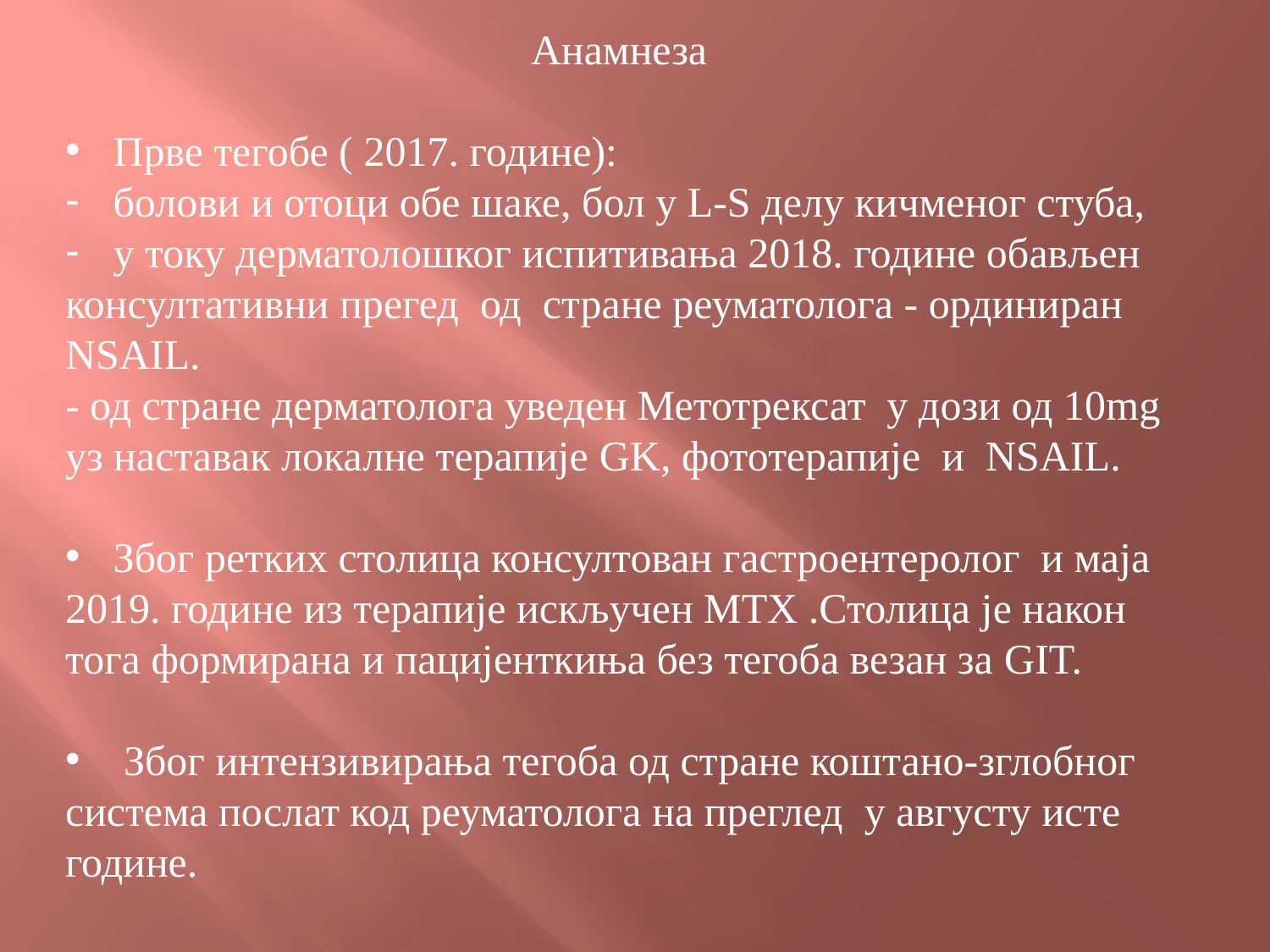

Анамнеза

Прве тегобе ( 2017. године):
болови и отоци обе шаке, бол у L-S делу кичменог стуба,
у току дерматолошког испитивања 2018. године обављен
консултативни прегед  од  стране реуматолога - ординиран NSAIL.
- од стране дерматолога уведен Метотрексат  у дози од 10mg уз наставак локалне терапије GK, фототерапије  и  NSAIL.

Због ретких столица консултован гастроентеролог  и маја
2019. године из терапије искључен МТX .Столица је након тога формирана и пацијенткиња без тегоба везан за GIT.

 Због интензивирања тегоба од стране коштано-зглобног
система послат код реуматолога на преглед  у августу исте године.